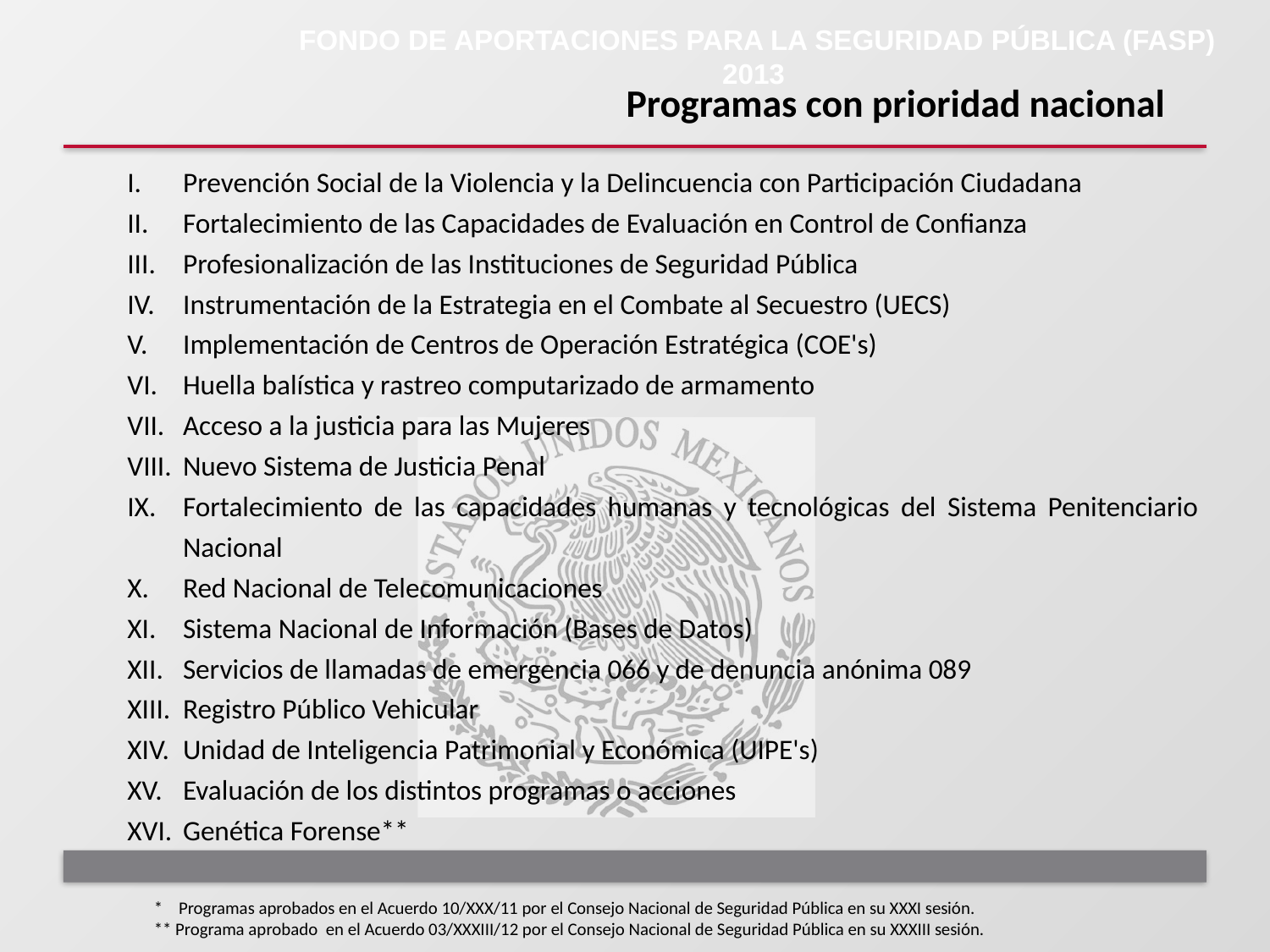

FONDO DE APORTACIONES PARA LA SEGURIDAD PÚBLICA (FASP) 2013
Programas con prioridad nacional
Prevención Social de la Violencia y la Delincuencia con Participación Ciudadana
Fortalecimiento de las Capacidades de Evaluación en Control de Confianza
Profesionalización de las Instituciones de Seguridad Pública
Instrumentación de la Estrategia en el Combate al Secuestro (UECS)
Implementación de Centros de Operación Estratégica (COE's)
Huella balística y rastreo computarizado de armamento
Acceso a la justicia para las Mujeres
Nuevo Sistema de Justicia Penal
Fortalecimiento de las capacidades humanas y tecnológicas del Sistema Penitenciario Nacional
Red Nacional de Telecomunicaciones
Sistema Nacional de Información (Bases de Datos)
Servicios de llamadas de emergencia 066 y de denuncia anónima 089
Registro Público Vehicular
Unidad de Inteligencia Patrimonial y Económica (UIPE's)
Evaluación de los distintos programas o acciones
Genética Forense**
*    Programas aprobados en el Acuerdo 10/XXX/11 por el Consejo Nacional de Seguridad Pública en su XXXI sesión.
** Programa aprobado  en el Acuerdo 03/XXXIII/12 por el Consejo Nacional de Seguridad Pública en su XXXIII sesión.